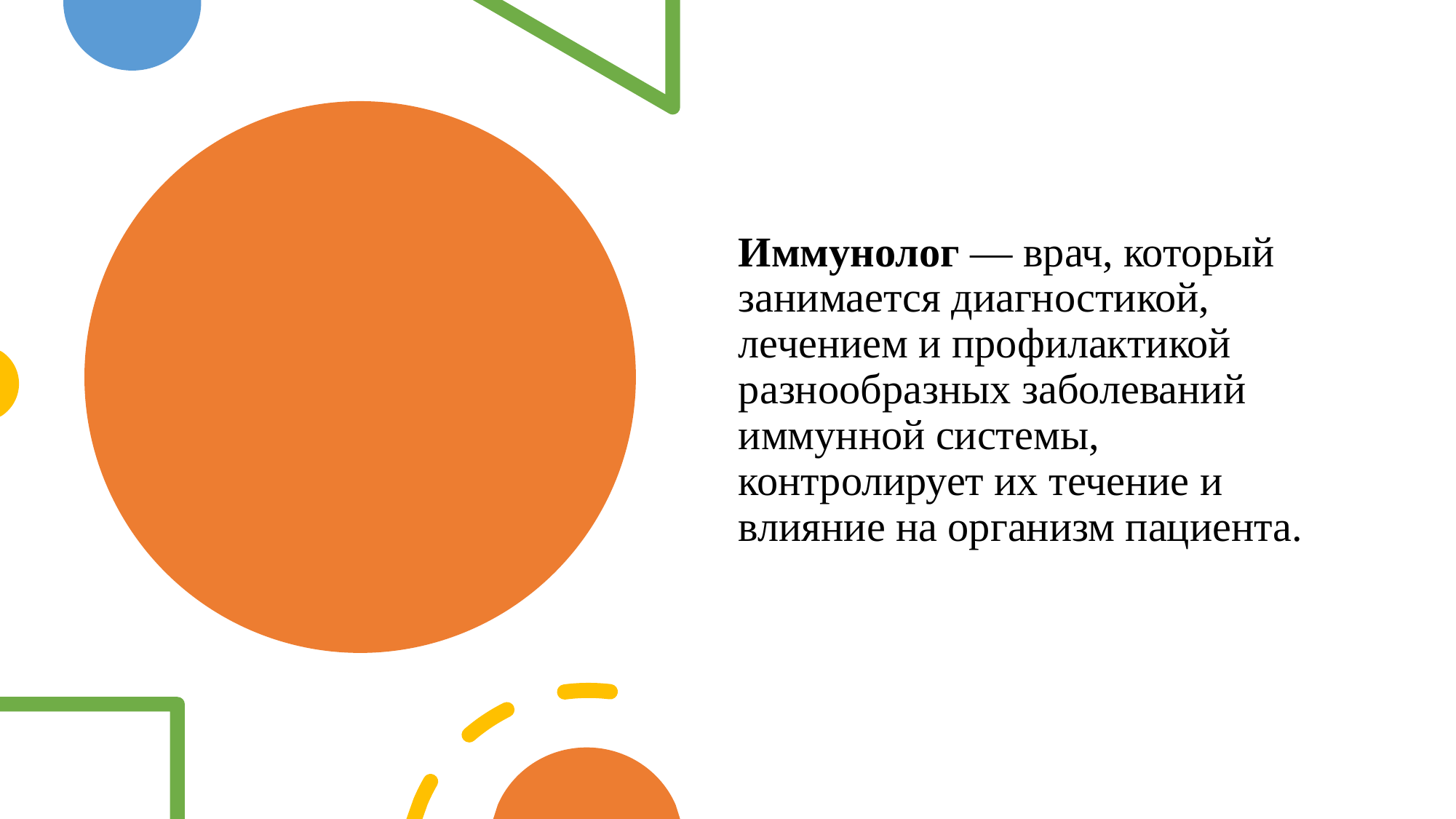

Иммунолог — врач, который занимается диагностикой, лечением и профилактикой разнообразных заболеваний иммунной системы, контролирует их течение и влияние на организм пациента.